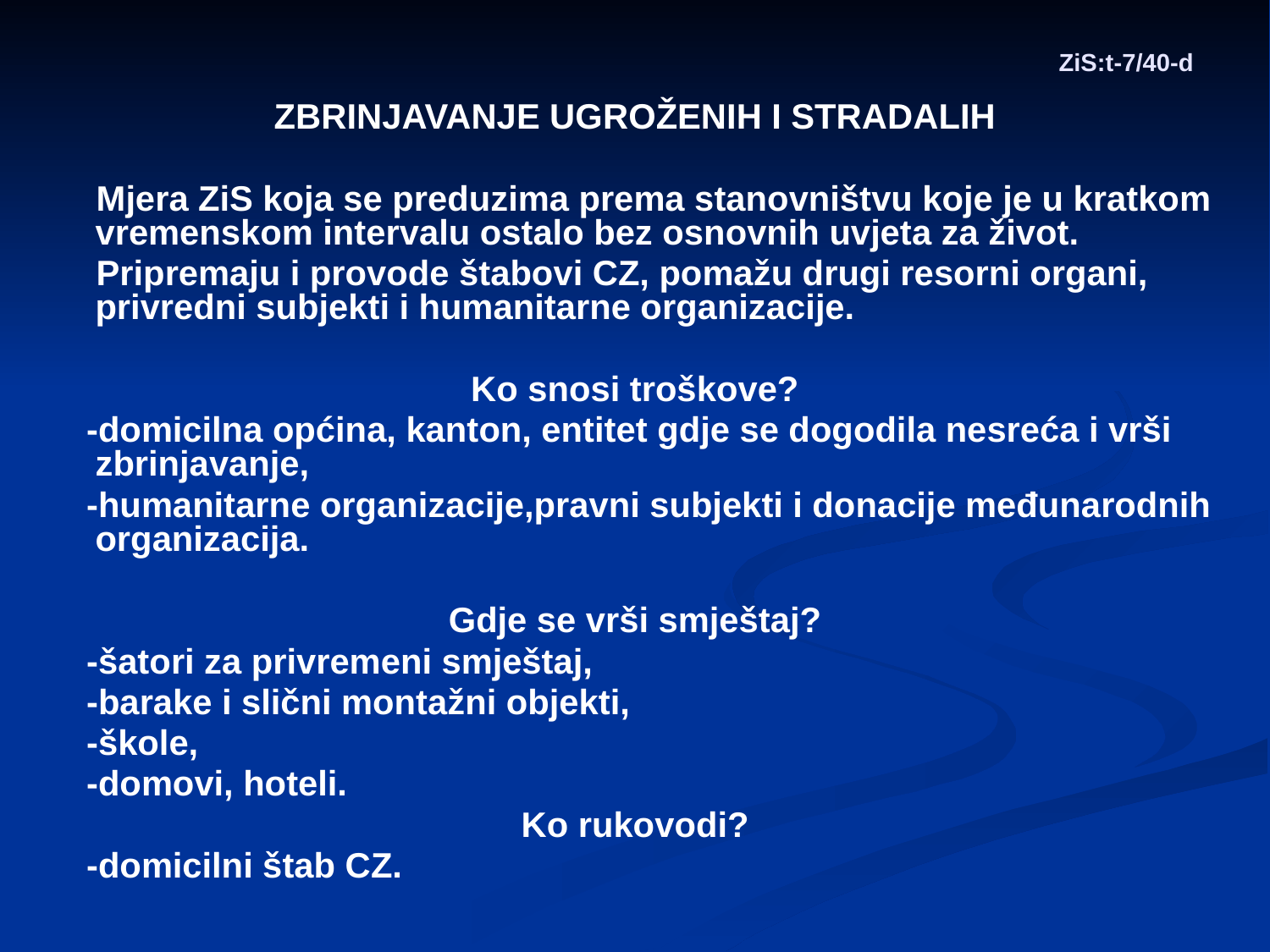

# ZiS:t-7/40-d
ZBRINJAVANJE UGROŽENIH I STRADALIH

     Mjera ZiS koja se preduzima prema stanovništvu koje je u kratkom vremenskom intervalu ostalo bez osnovnih uvjeta za život.
     Pripremaju i provode štabovi CZ, pomažu drugi resorni organi, privredni subjekti i humanitarne organizacije.

Ko snosi troškove?
    -domicilna općina, kanton, entitet gdje se dogodila nesreća i vrši zbrinjavanje,
    -humanitarne organizacije,pravni subjekti i donacije međunarodnih organizacija.

Gdje se vrši smještaj?
    -šatori za privremeni smještaj,
    -barake i slični montažni objekti,
    -škole,
    -domovi, hoteli.
Ko rukovodi?
    -domicilni štab CZ.